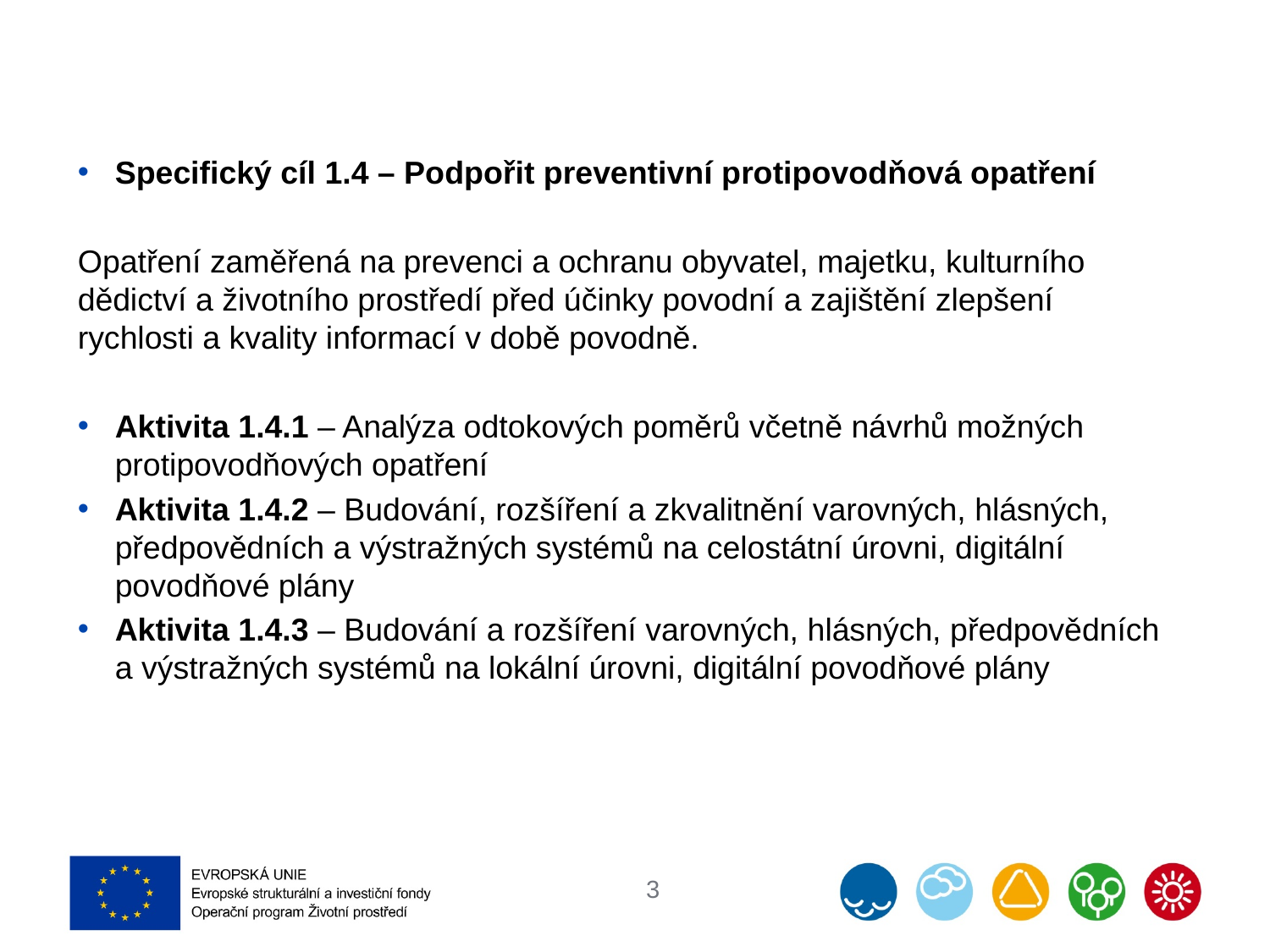

#
Specifický cíl 1.4 – Podpořit preventivní protipovodňová opatření

Opatření zaměřená na prevenci a ochranu obyvatel, majetku, kulturního dědictví a životního prostředí před účinky povodní a zajištění zlepšení rychlosti a kvality informací v době povodně.

Aktivita 1.4.1 – Analýza odtokových poměrů včetně návrhů možných protipovodňových opatření
Aktivita 1.4.2 – Budování, rozšíření a zkvalitnění varovných, hlásných, předpovědních a výstražných systémů na celostátní úrovni, digitální povodňové plány
Aktivita 1.4.3 – Budování a rozšíření varovných, hlásných, předpovědních a výstražných systémů na lokální úrovni, digitální povodňové plány

3